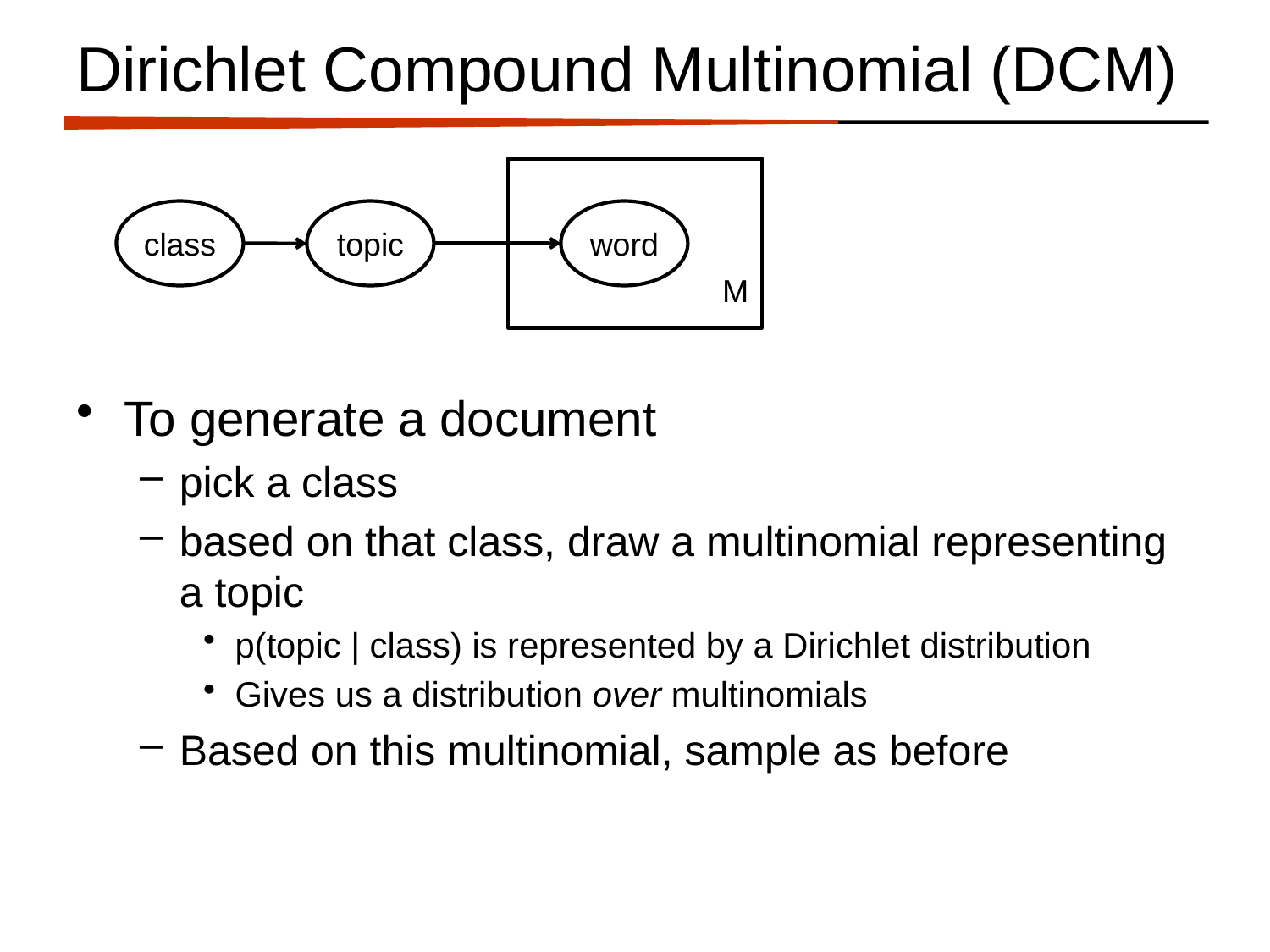

# Dirichlet Compound Multinomial (DCM)

class
topic
word
M
To generate a document
pick a class
based on that class, draw a multinomial representing a topic
p(topic | class) is represented by a Dirichlet distribution
Gives us a distribution over multinomials
Based on this multinomial, sample as before